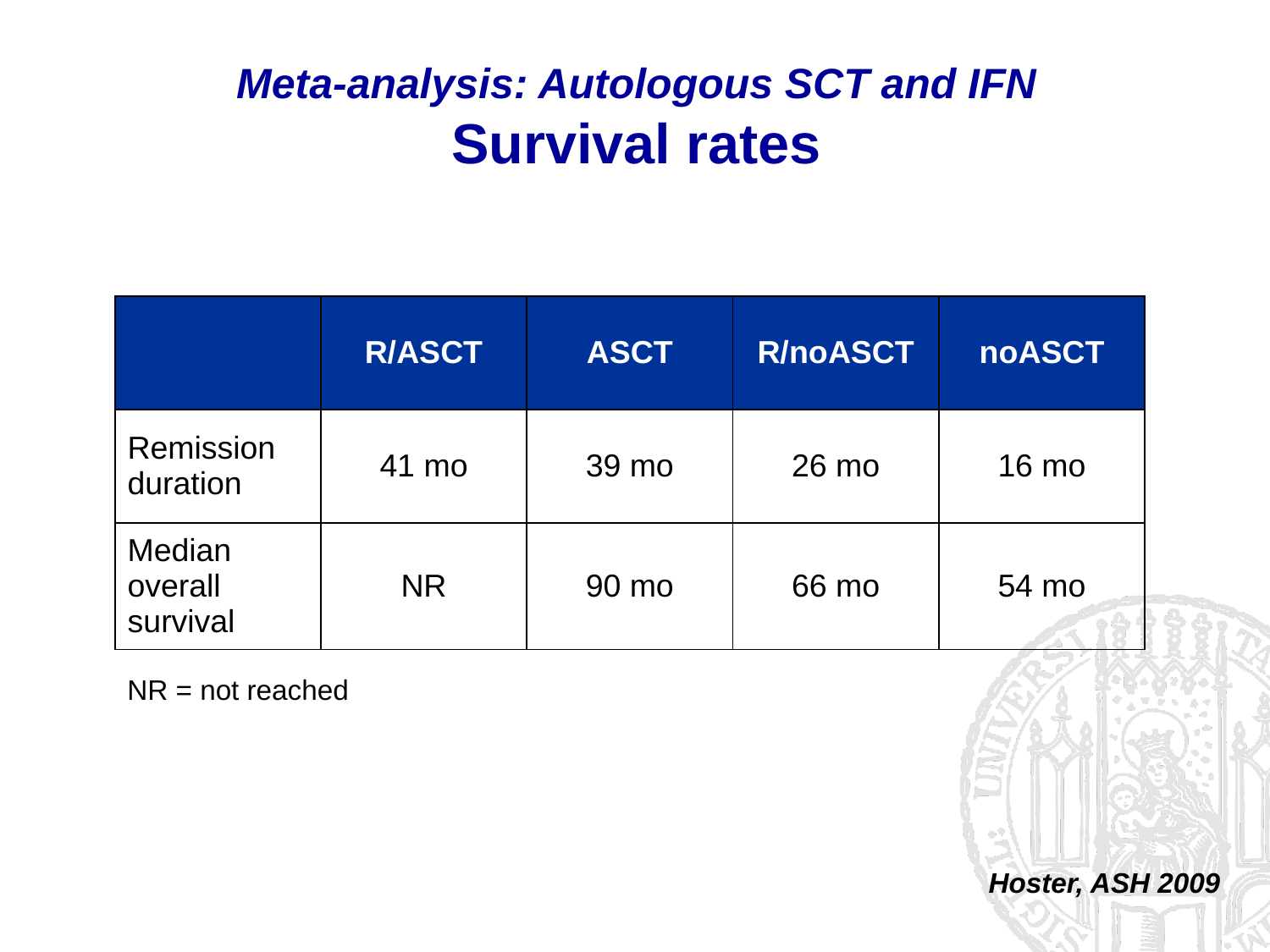

Meta-analysis: Autologous SCT and IFN
Survival rates

|  | R/ASCT | ASCT | R/noASCT | noASCT |
| --- | --- | --- | --- | --- |
| Remission duration | 41 mo | 39 mo | 26 mo | 16 mo |
| Median overall survival | NR | 90 mo | 66 mo | 54 mo |
NR = not reached
Hoster, ASH 2009